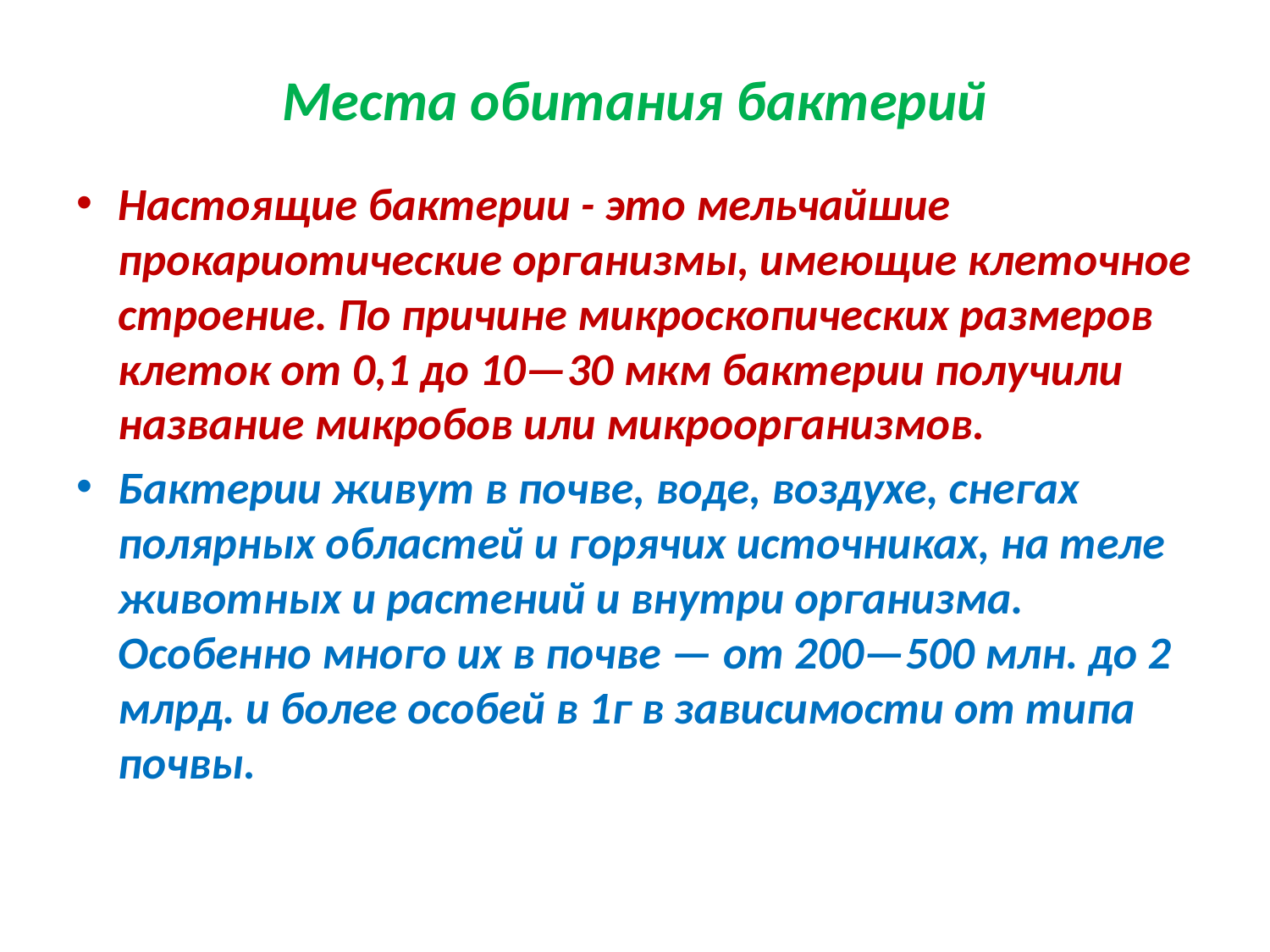

# Места обитания бактерий
Настоящие бактерии - это мельчайшие прокариотические организмы, имеющие клеточное строение. По причине микроскопических размеров клеток от 0,1 до 10—30 мкм бактерии получили название микробов или микроорганизмов.
Бактерии живут в почве, воде, воздухе, снегах полярных областей и горячих источниках, на теле животных и растений и внутри организма. Особенно много их в почве — от 200—500 млн. до 2 млрд. и более особей в 1г в зависимости от типа почвы.